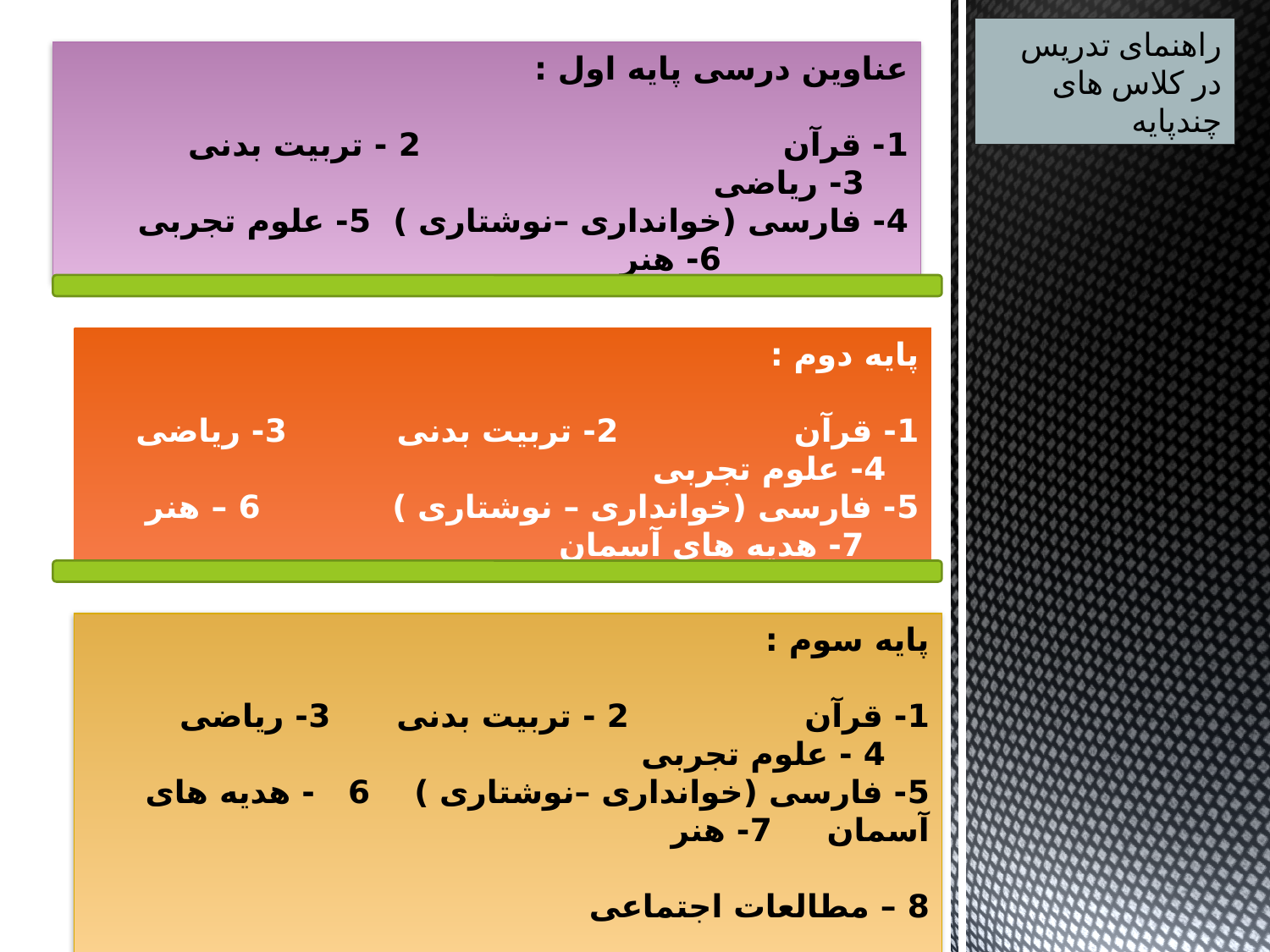

راهنمای تدریس در کلاس های چندپایه
عناوین درسی پایه اول :

1- قرآن                                 2 - تربیت بدنی                3- ریاضی
4- فارسی (خوانداری –نوشتاری )  5- علوم تجربی                        6- هنر

پایه دوم :

1- قرآن                2- تربیت بدنی          3- ریاضی        4- علوم تجربی
5- فارسی (خوانداری – نوشتاری )            6 – هنر           7- هدیه های آسمان

پایه سوم :

1- قرآن                2 - تربیت بدنی      3- ریاضی             4 - علوم تجربی
5- فارسی (خوانداری –نوشتاری )    6   - هدیه های آسمان     7- هنر

8 – مطالعات اجتماعی